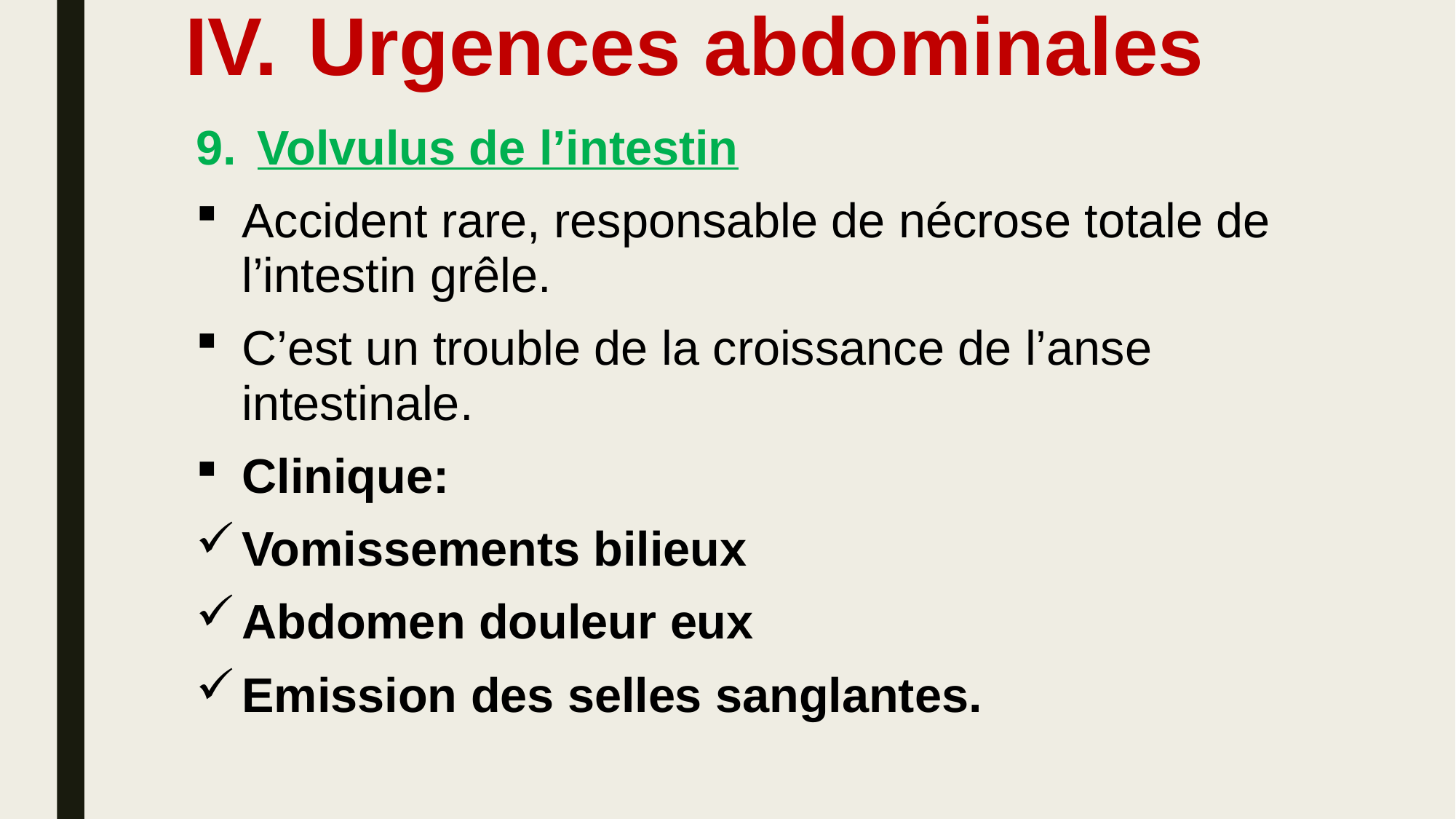

# Urgences abdominales
Volvulus de l’intestin
Accident rare, responsable de nécrose totale de l’intestin grêle.
C’est un trouble de la croissance de l’anse intestinale.
Clinique:
Vomissements bilieux
Abdomen douleur eux
Emission des selles sanglantes.